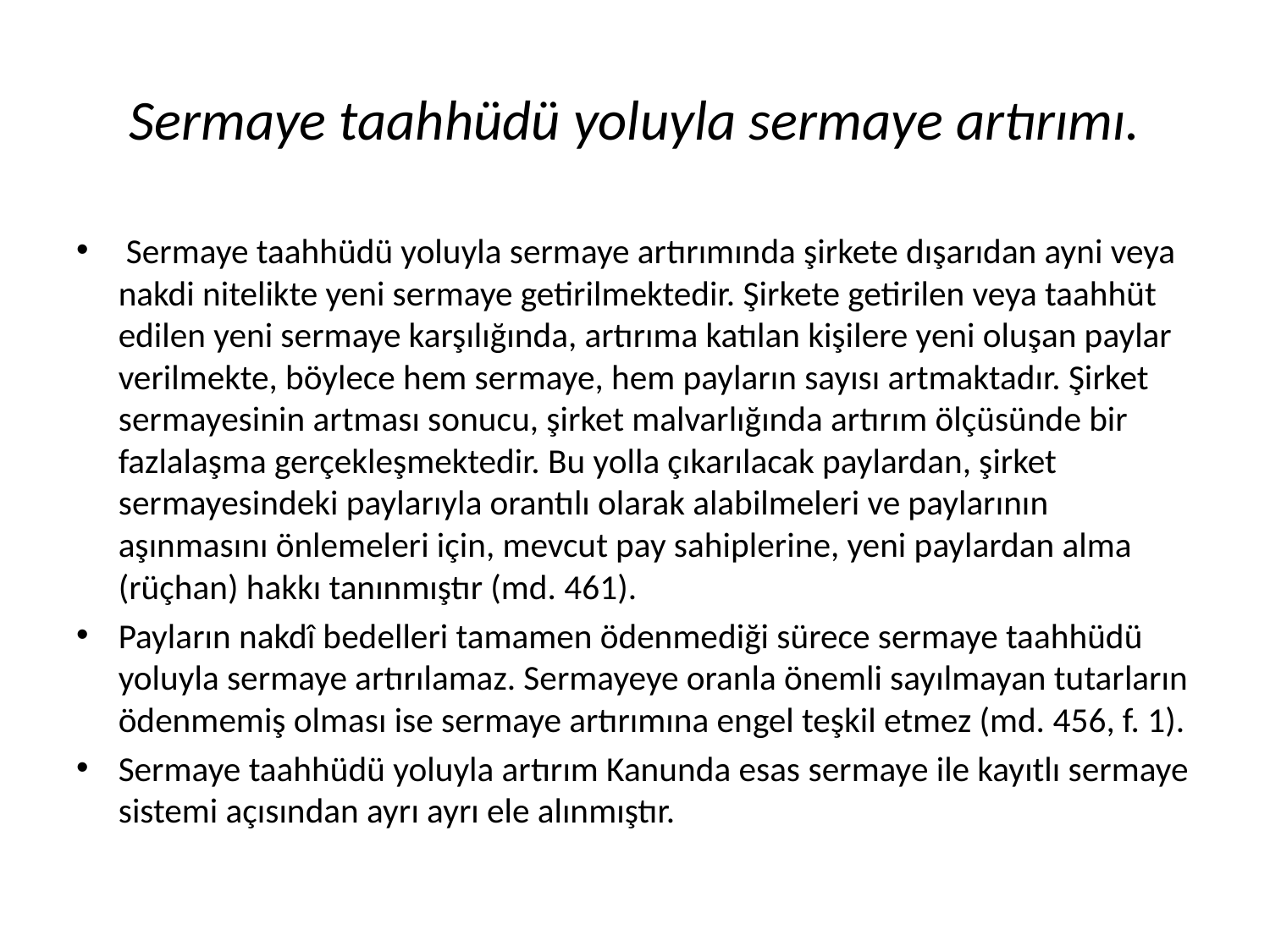

# Sermaye taahhüdü yoluyla sermaye artırımı.
 Sermaye taahhüdü yoluyla sermaye artırımında şirkete dışarıdan ayni veya nakdi nitelikte yeni sermaye getirilmektedir. Şirkete getirilen veya taahhüt edilen yeni sermaye karşılığında, artırıma katılan kişilere yeni oluşan paylar verilmekte, böylece hem sermaye, hem payların sayısı artmaktadır. Şirket sermayesinin artması sonucu, şirket malvarlığında artırım ölçüsünde bir fazlalaşma gerçekleşmektedir. Bu yolla çıkarılacak paylardan, şirket sermayesindeki paylarıyla orantılı olarak alabilmeleri ve paylarının aşınmasını önlemeleri için, mevcut pay sahiplerine, yeni paylardan alma (rüçhan) hakkı tanınmıştır (md. 461).
Payların nakdî bedelleri tamamen ödenmediği sürece sermaye taahhüdü yoluyla sermaye artırılamaz. Sermayeye oranla önemli sayılmayan tutarların ödenmemiş olması ise sermaye artırımına engel teşkil etmez (md. 456, f. 1).
Sermaye taahhüdü yoluyla artırım Kanunda esas sermaye ile kayıtlı sermaye sistemi açısından ayrı ayrı ele alınmıştır.